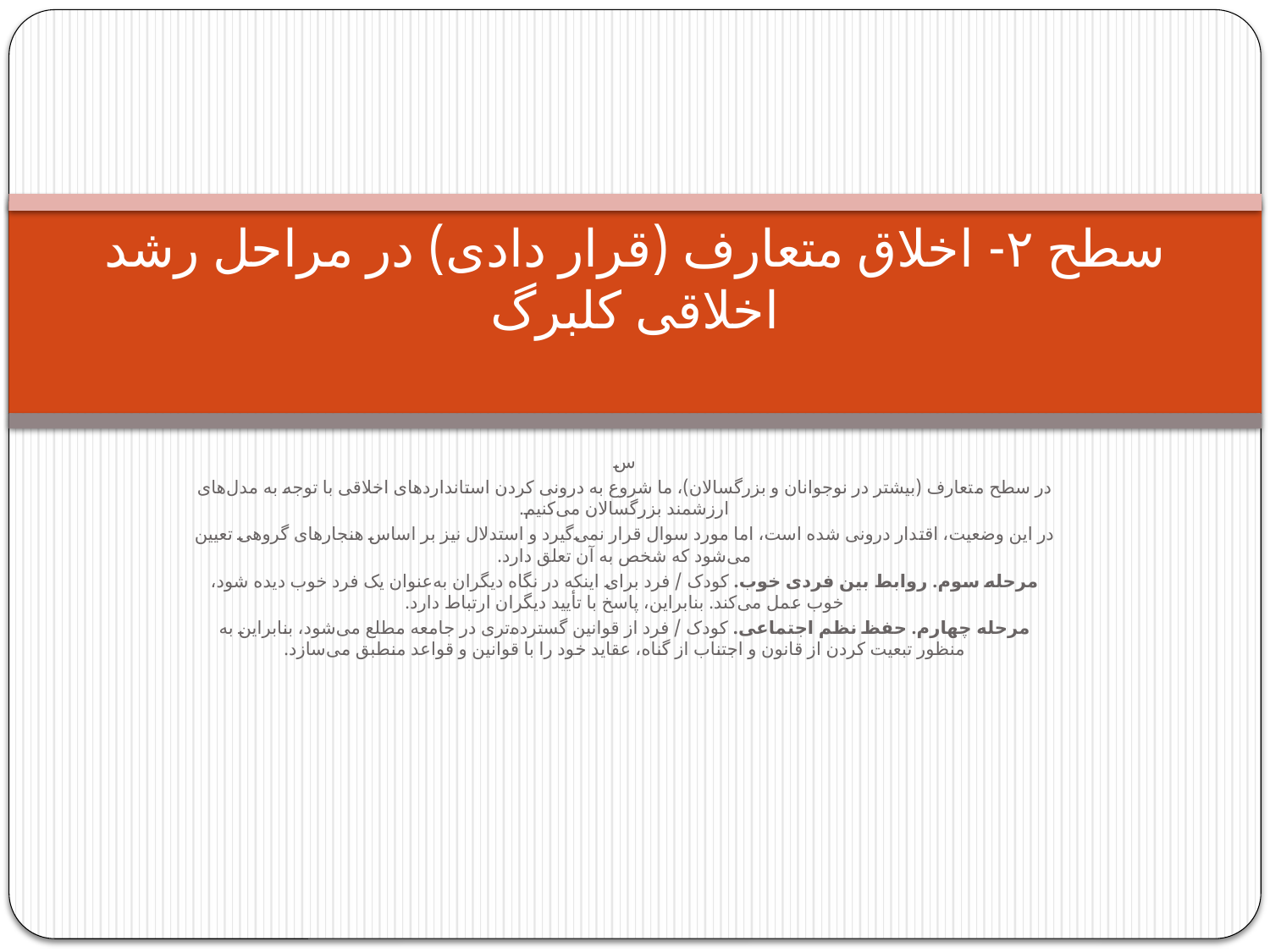

# سطح ۲- اخلاق متعارف (قرار دادی) در مراحل رشد اخلاقی کلبرگ
س
در سطح متعارف (بیشتر در نوجوانان و بزرگسالان)، ما شروع به درونی کردن استانداردهای اخلاقی با توجه به مدل‌های ارزشمند بزرگسالان می‌کنیم.
در این وضعیت، اقتدار درونی شده است، اما مورد سوال قرار نمی‌گیرد و استدلال نیز بر اساس هنجارهای گروهی تعیین می‌شود که شخص به آن تعلق دارد.
مرحله سوم. روابط بین فردی خوب. کودک / فرد برای اینکه در نگاه دیگران به‌عنوان یک فرد خوب دیده شود، خوب عمل می‌کند. بنابراین، پاسخ با تأیید دیگران ارتباط دارد.
مرحله چهارم. حفظ نظم اجتماعی. کودک / فرد از قوانین گسترده‌تری در جامعه مطلع می‌شود، بنابر‌این به منظور تبعیت ‌کردن از قانون و اجتناب از گناه، عقاید خود را با قوانین و قواعد منطبق می‌سازد.